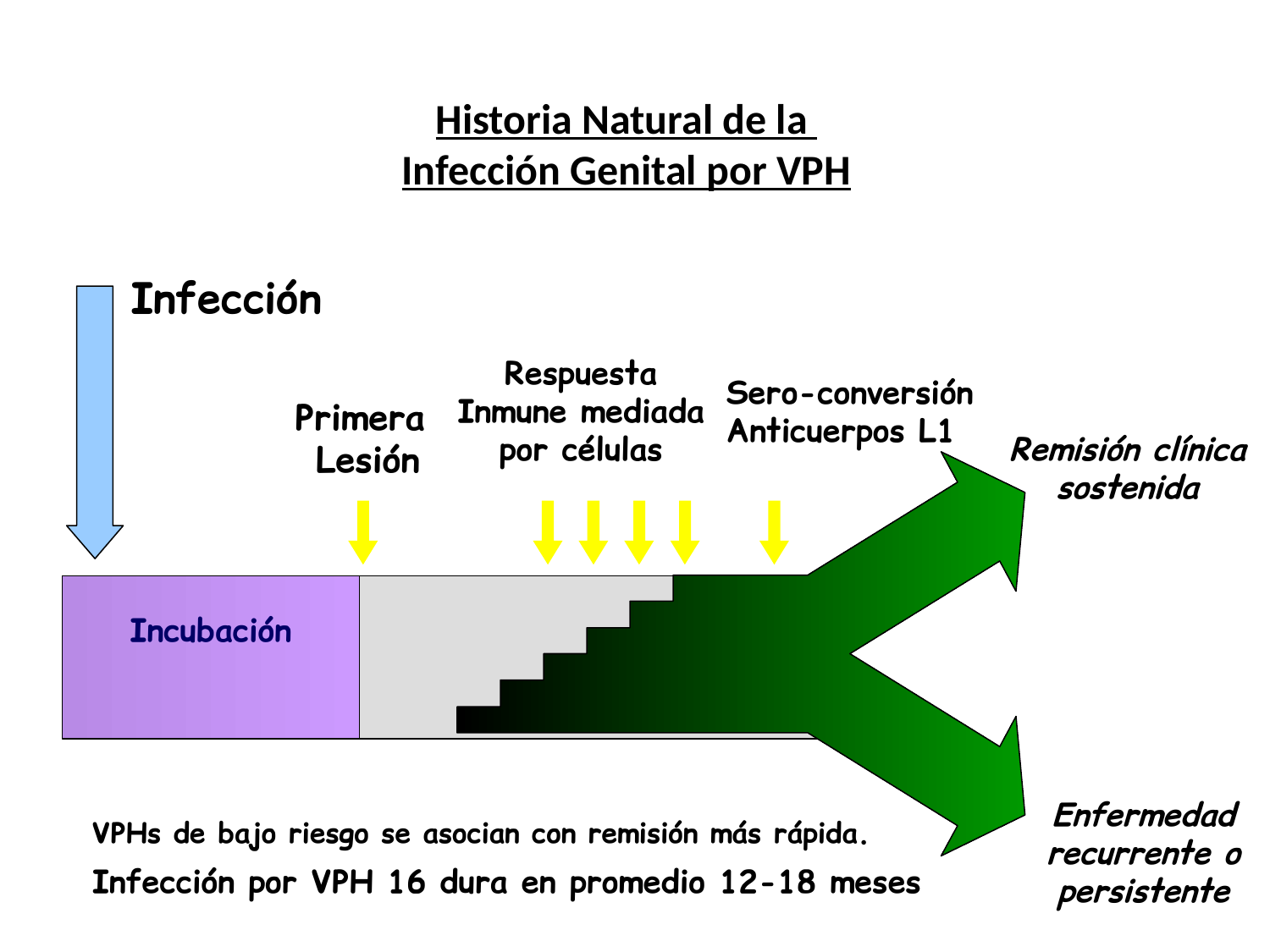

Historia Natural de la
Infección Genital por VPH
Infección

Respuesta Inmune mediada por células
Sero-conversión
Anticuerpos L1
Primera  Lesión
Remisión clínica sostenida

Incubación

Enfermedad recurrente o persistente
VPHs de bajo riesgo se asocian con remisión más rápida.

Infección por VPH 16 dura en promedio 12-18 meses